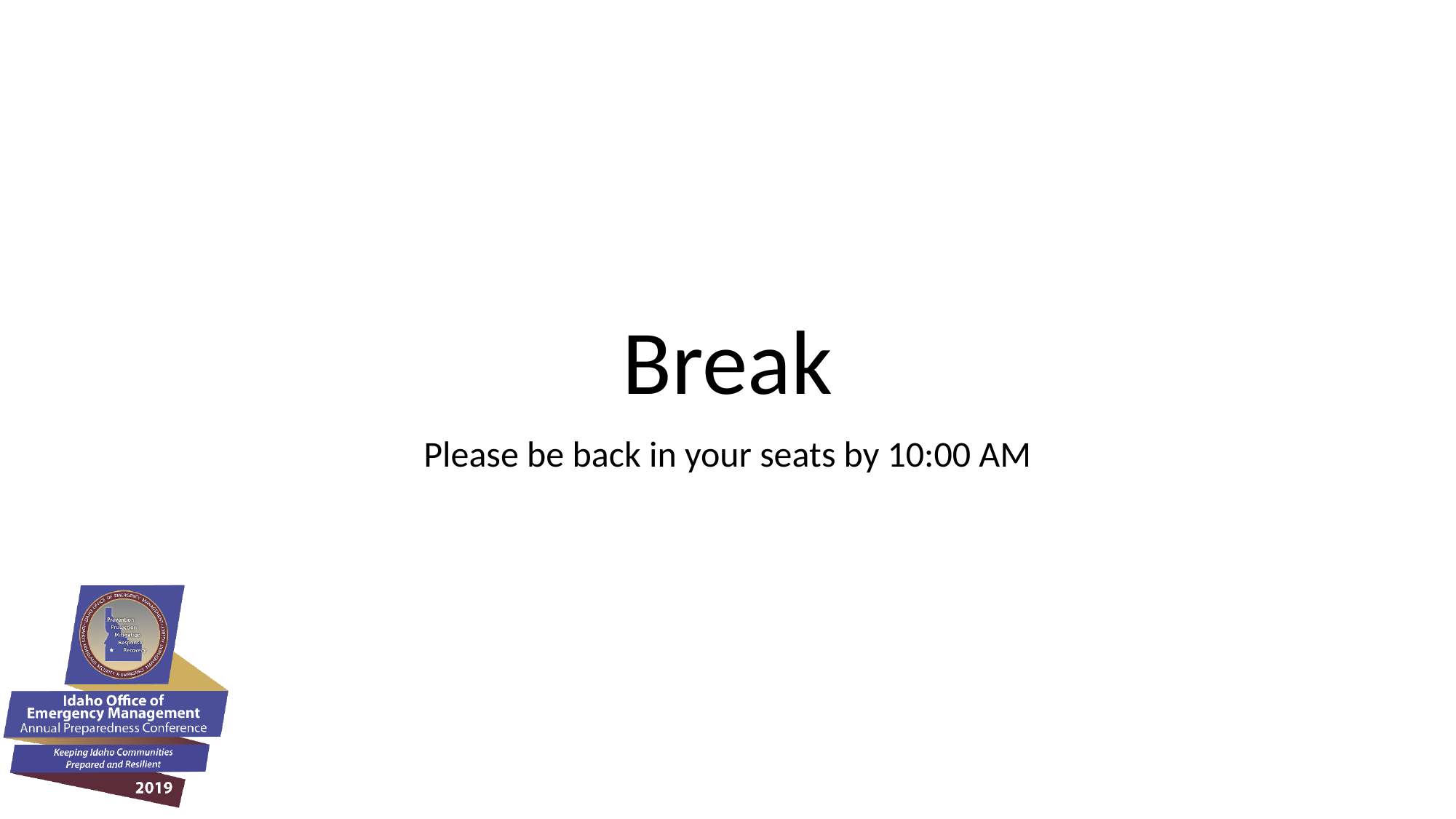

# Break
Please be back in your seats by 10:00 AM